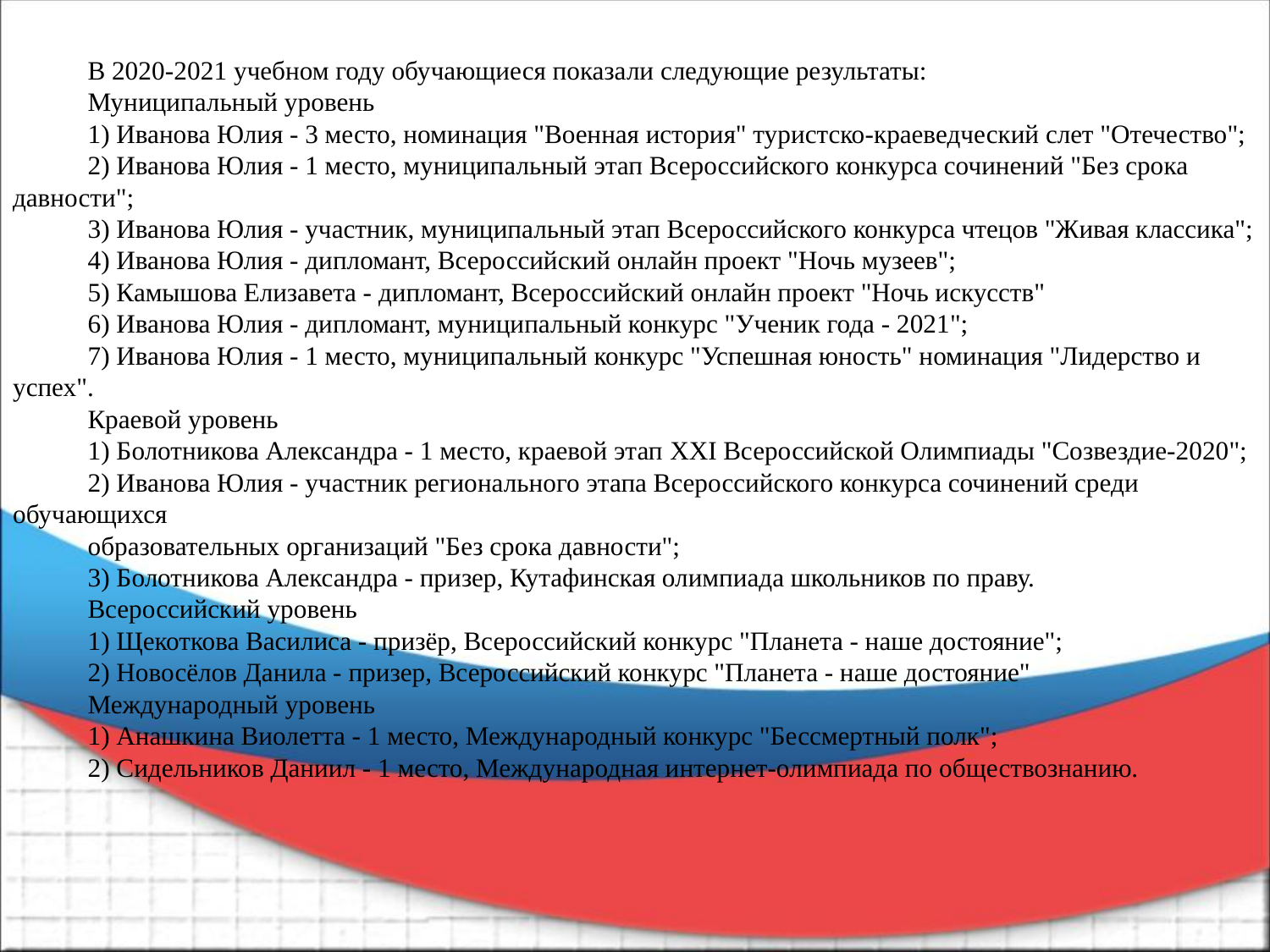

В 2020-2021 учебном году обучающиеся показали следующие результаты:
Муниципальный уровень
1) Иванова Юлия - 3 место, номинация "Военная история" туристско-краеведческий слет "Отечество";
2) Иванова Юлия - 1 место, муниципальный этап Всероссийского конкурса сочинений "Без срока давности";
3) Иванова Юлия - участник, муниципальный этап Всероссийского конкурса чтецов "Живая классика";
4) Иванова Юлия - дипломант, Всероссийский онлайн проект "Ночь музеев";
5) Камышова Елизавета - дипломант, Всероссийский онлайн проект "Ночь искусств"
6) Иванова Юлия - дипломант, муниципальный конкурс "Ученик года - 2021";
7) Иванова Юлия - 1 место, муниципальный конкурс "Успешная юность" номинация "Лидерство и успех".
Краевой уровень
1) Болотникова Александра - 1 место, краевой этап XXI Всероссийской Олимпиады "Созвездие-2020";
2) Иванова Юлия - участник регионального этапа Всероссийского конкурса сочинений среди обучающихся
образовательных организаций "Без срока давности";
3) Болотникова Александра - призер, Кутафинская олимпиада школьников по праву.
Всероссийский уровень
1) Щекоткова Василиса - призёр, Всероссийский конкурс "Планета - наше достояние";
2) Новосёлов Данила - призер, Всероссийский конкурс "Планета - наше достояние"
Международный уровень
1) Анашкина Виолетта - 1 место, Международный конкурс "Бессмертный полк";
2) Сидельников Даниил - 1 место, Международная интернет-олимпиада по обществознанию.